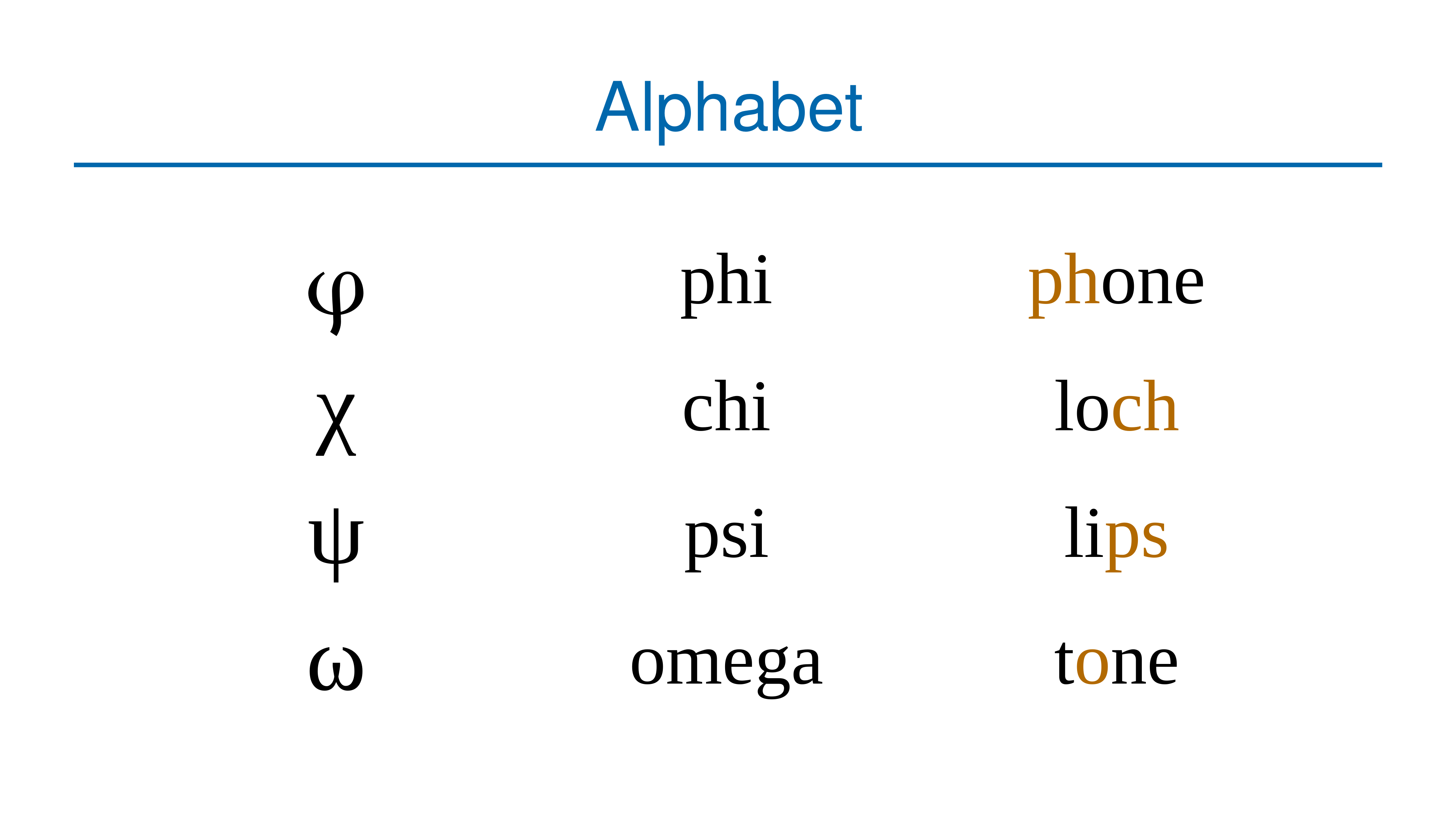

# Alphabet
| φ | phi | phone |
| --- | --- | --- |
| χ | chi | loch |
| ψ | psi | lips |
| ω | omega | tone |